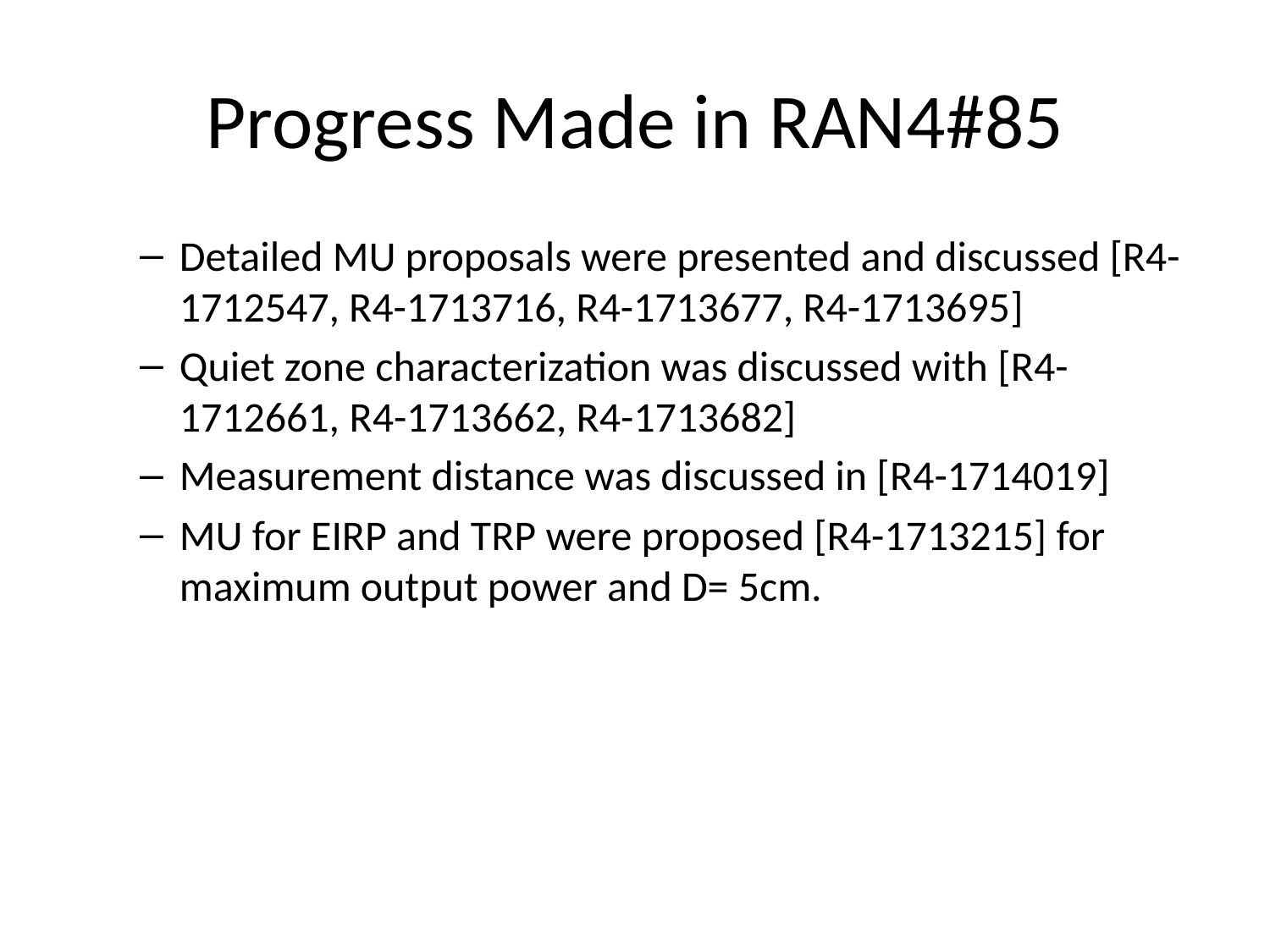

# Progress Made in RAN4#85
Detailed MU proposals were presented and discussed [R4-1712547, R4-1713716, R4-1713677, R4-1713695]
Quiet zone characterization was discussed with [R4-1712661, R4-1713662, R4-1713682]
Measurement distance was discussed in [R4-1714019]
MU for EIRP and TRP were proposed [R4-1713215] for maximum output power and D= 5cm.